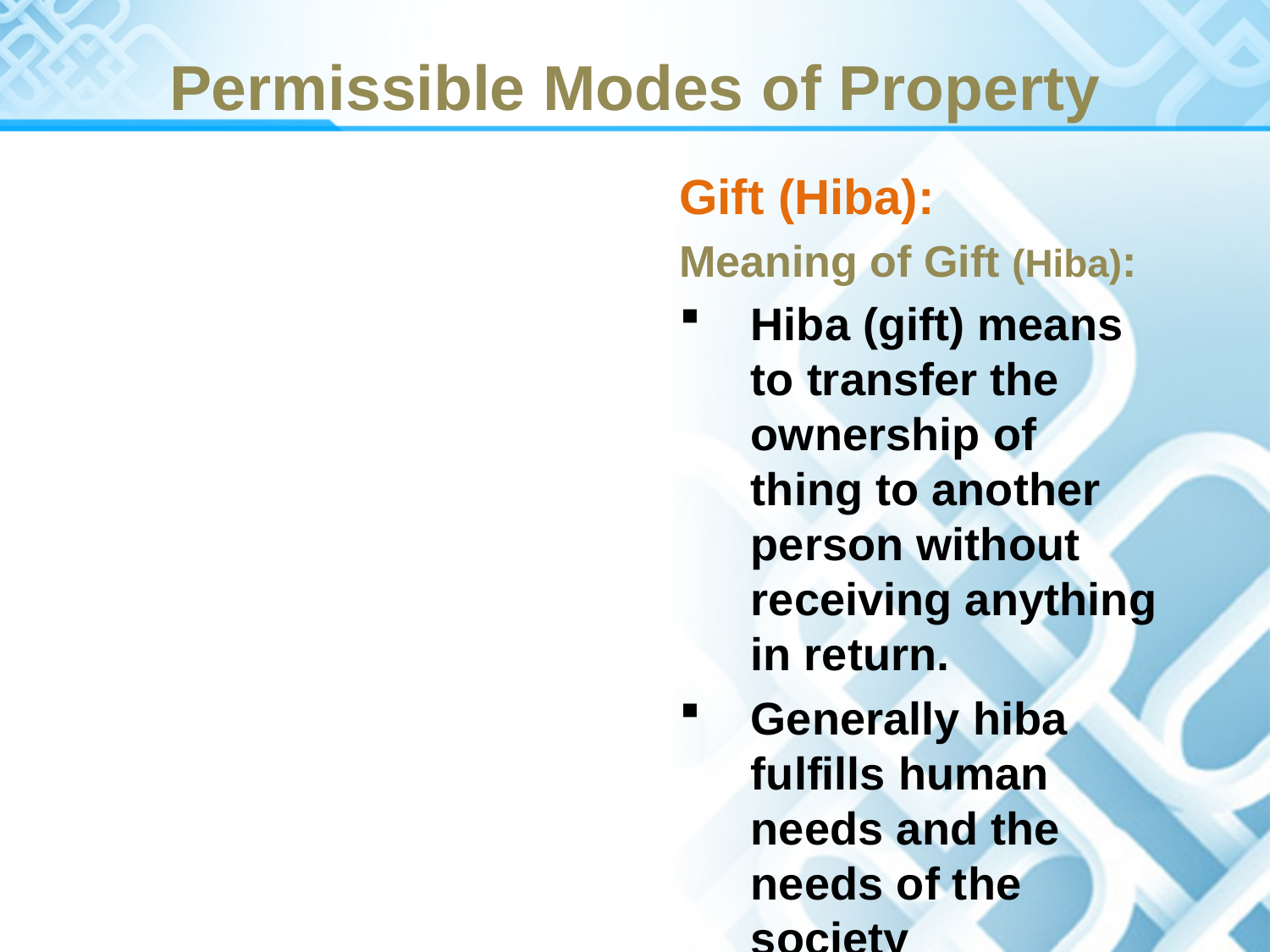

Permissible Modes of Property
Gift (Hiba):
Meaning of Gift (Hiba):
Hiba (gift) means to transfer the ownership of thing to another person without receiving anything in return.
Generally hiba fulfills human needs and the needs of the society